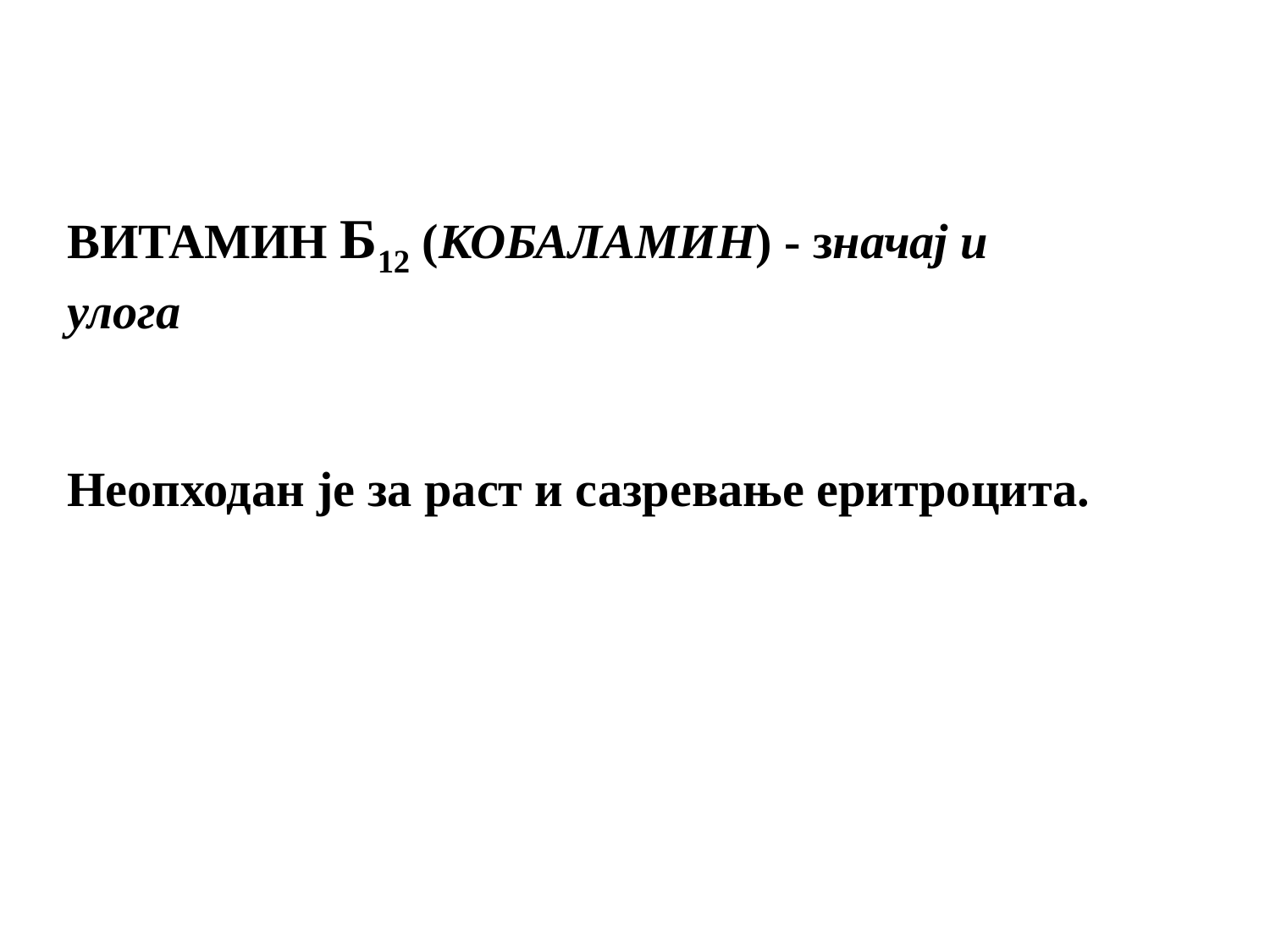

ВИТАМИН Б12 (КОБАЛАМИН) - значај и улога

Неопходан је за раст и сазревање еритроцита.